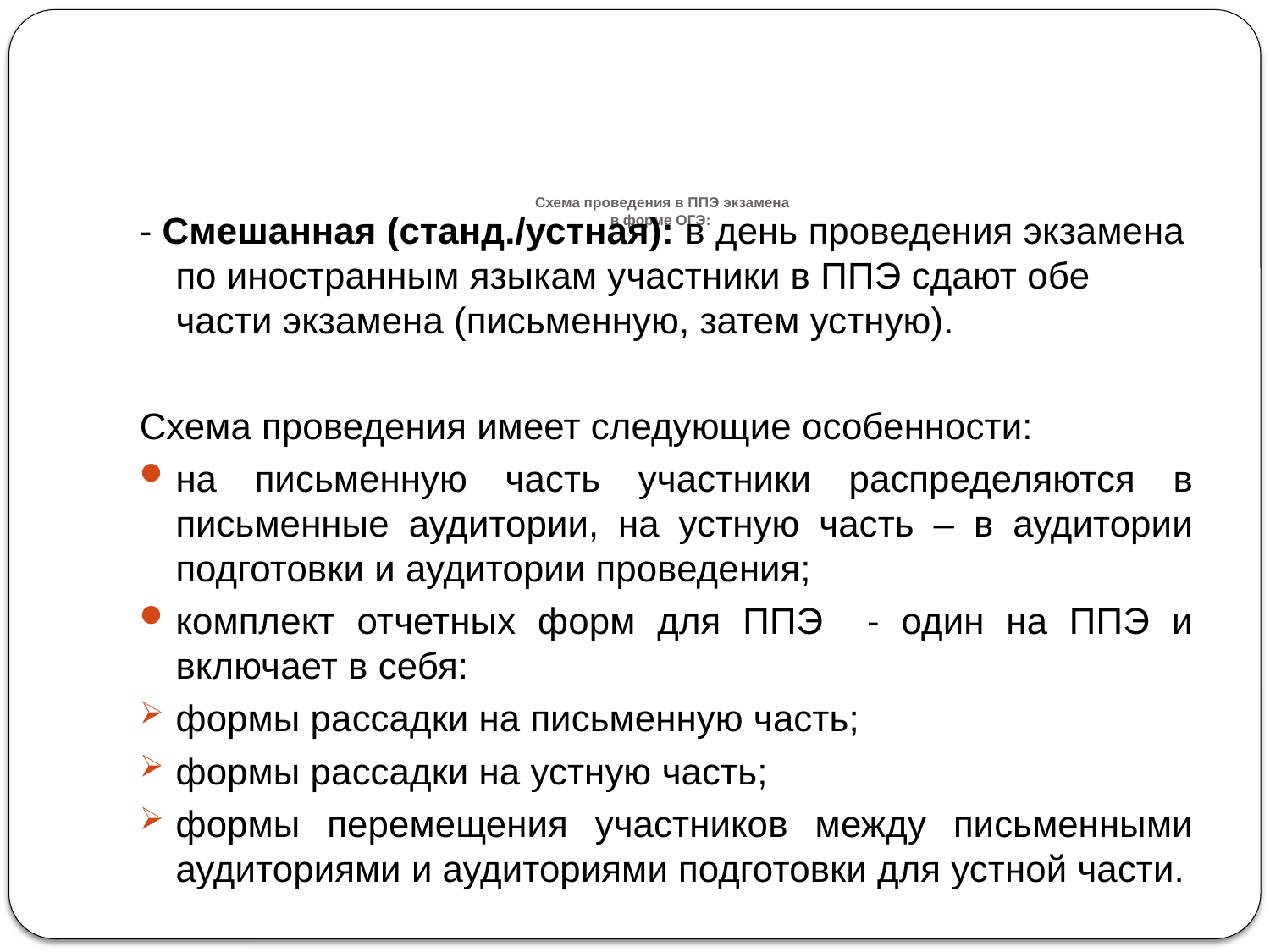

# Схема проведения в ППЭ экзамена в форме ОГЭ:
- Смешанная (станд./устная): в день проведения экзамена по иностранным языкам участники в ППЭ сдают обе части экзамена (письменную, затем устную).

Схема проведения имеет следующие особенности:
на письменную часть участники распределяются в письменные аудитории, на устную часть – в аудитории подготовки и аудитории проведения;
комплект отчетных форм для ППЭ  - один на ППЭ и включает в себя:
формы рассадки на письменную часть;
формы рассадки на устную часть;
формы перемещения участников между письменными аудиториями и аудиториями подготовки для устной части.